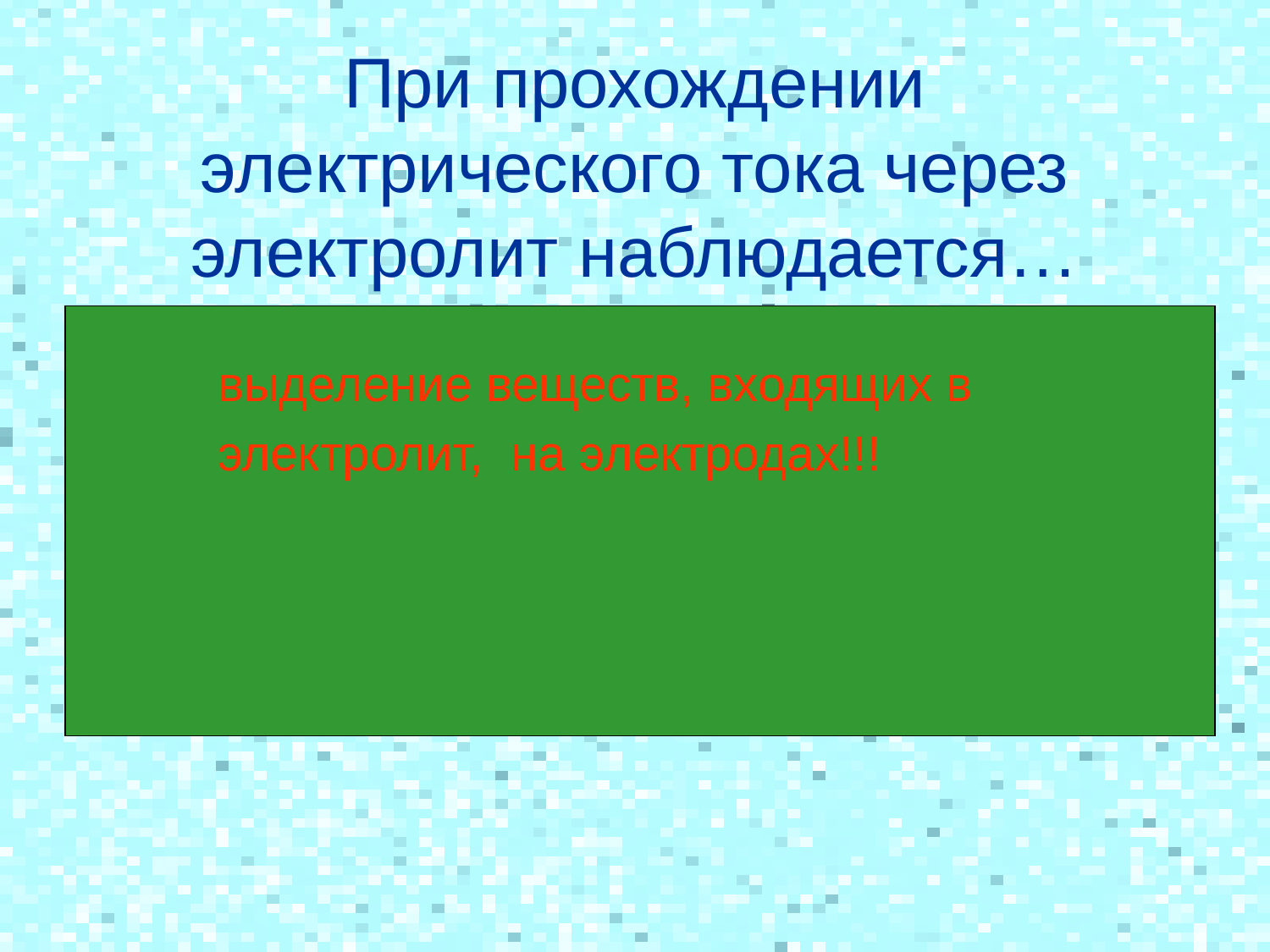

# При прохождении электрического тока через электролит наблюдается…

выделение веществ, входящих в
электролит,  на электродах!!!